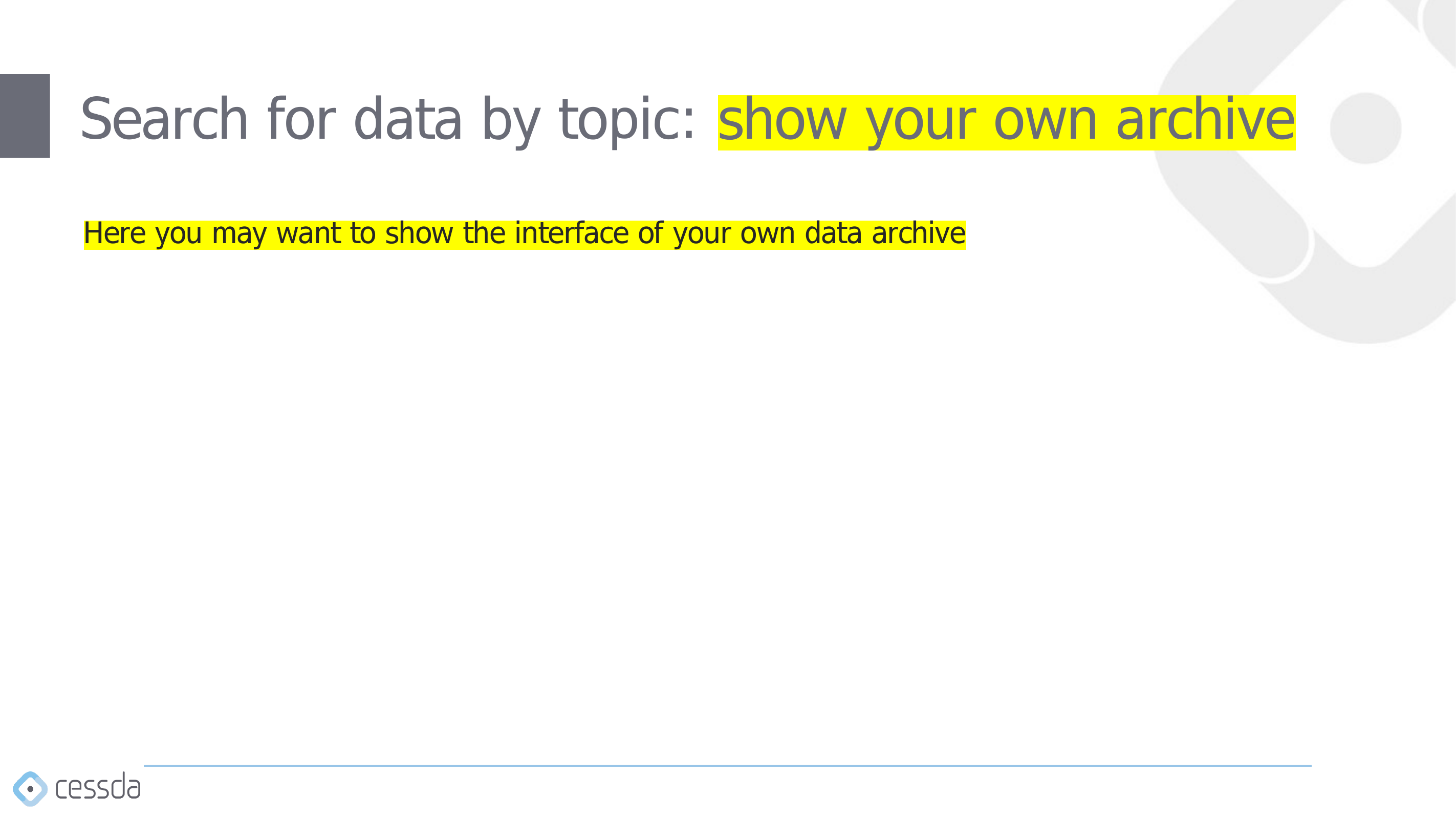

# Search for data by topic: show your own archive
Here you may want to show the interface of your own data archive